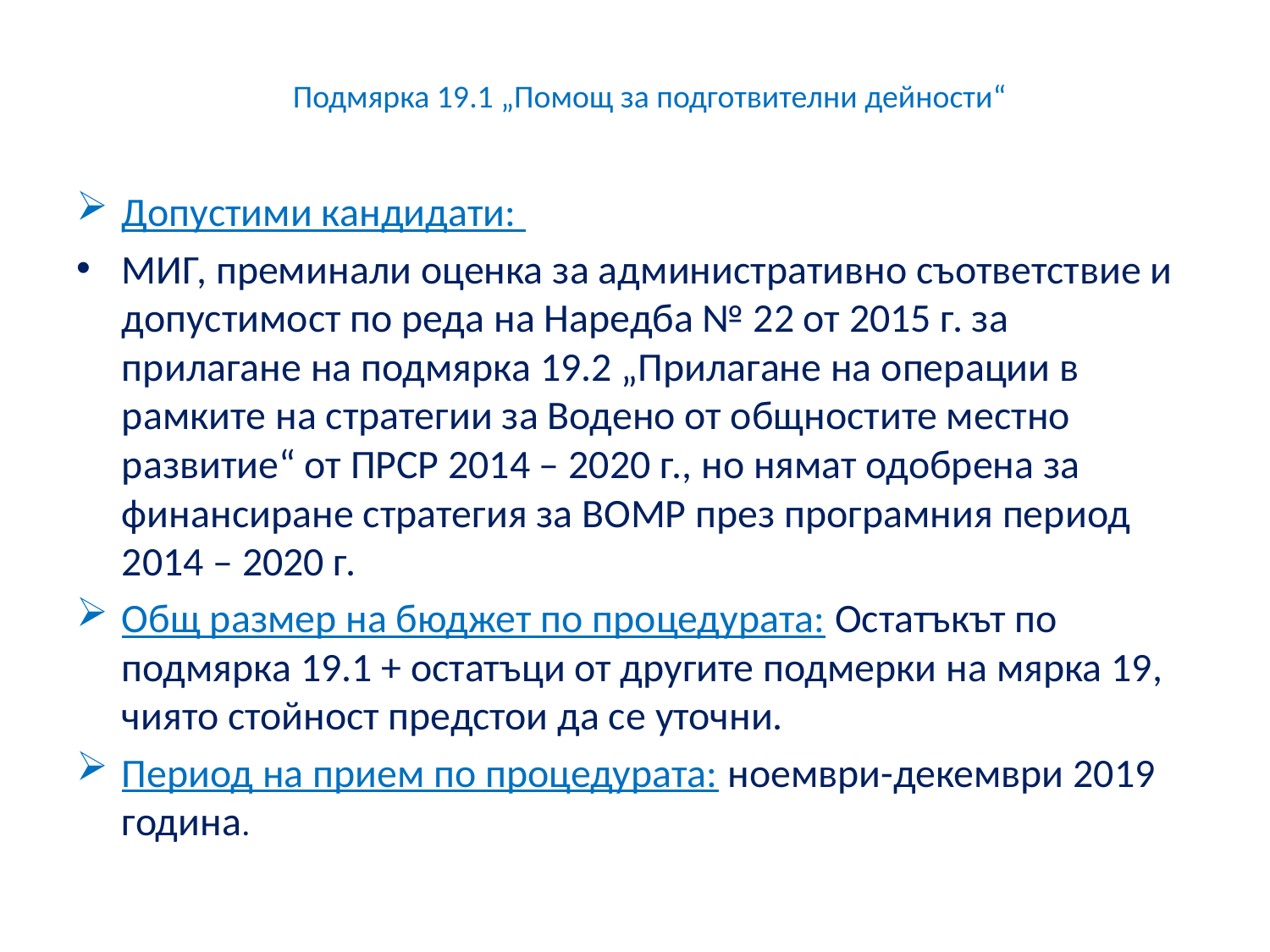

# Подмярка 19.1 „Помощ за подготвителни дейности“
Допустими кандидати:
МИГ, преминали оценка за административно съответствие и допустимост по реда на Наредба № 22 от 2015 г. за прилагане на подмярка 19.2 „Прилагане на операции в рамките на стратегии за Водено от общностите местно развитие“ от ПРСР 2014 – 2020 г., но нямат одобрена за финансиране стратегия за ВОМР през програмния период 2014 – 2020 г.
Общ размер на бюджет по процедурата: Остатъкът по подмярка 19.1 + остатъци от другите подмерки на мярка 19, чиято стойност предстои да се уточни.
Период на прием по процедурата: ноември-декември 2019 година.